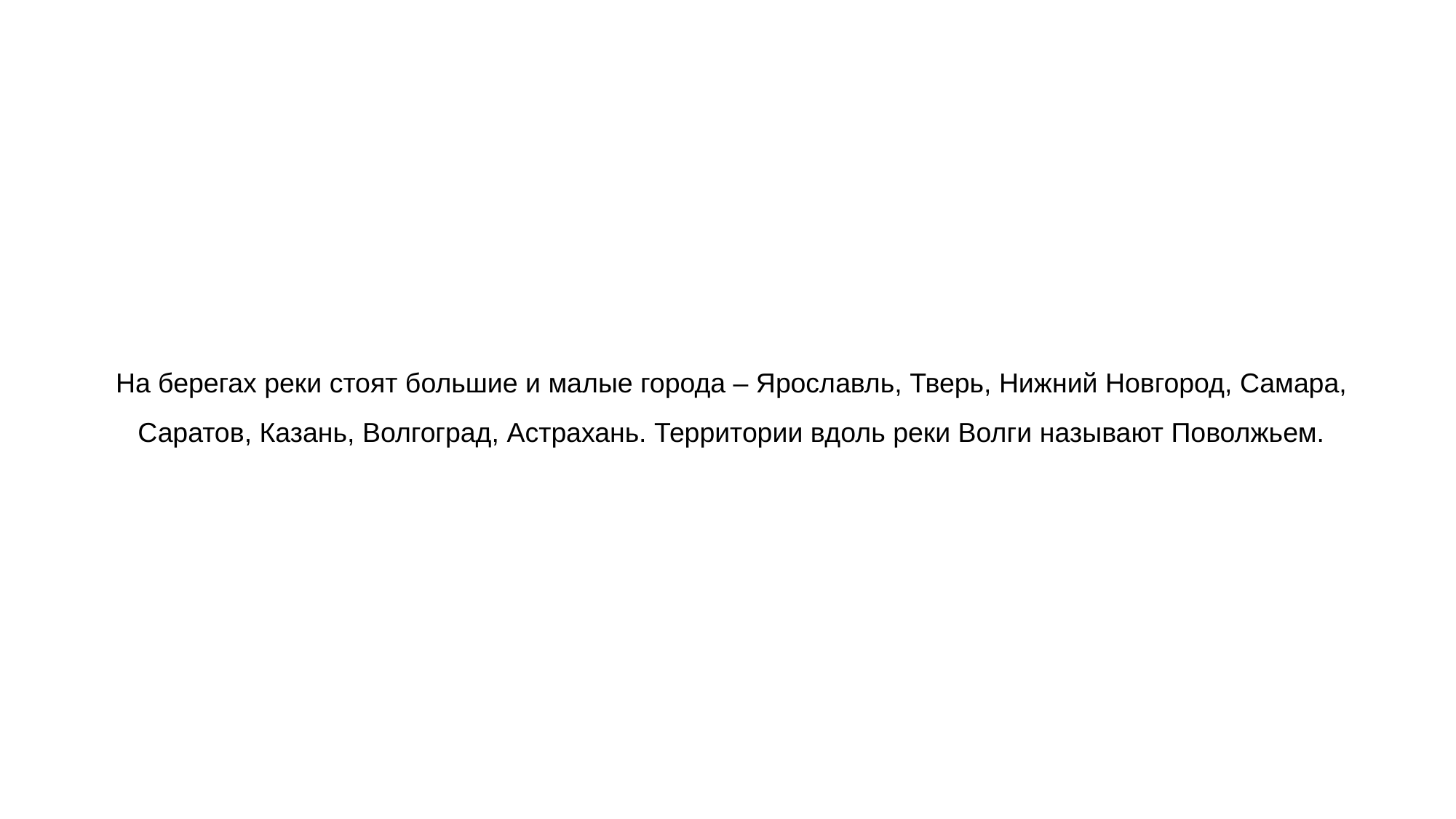

# На берегах реки стоят большие и малые города – Ярославль, Тверь, Нижний Новгород, Самара, Саратов, Казань, Волгоград, Астрахань. Территории вдоль реки Волги называют Поволжьем.